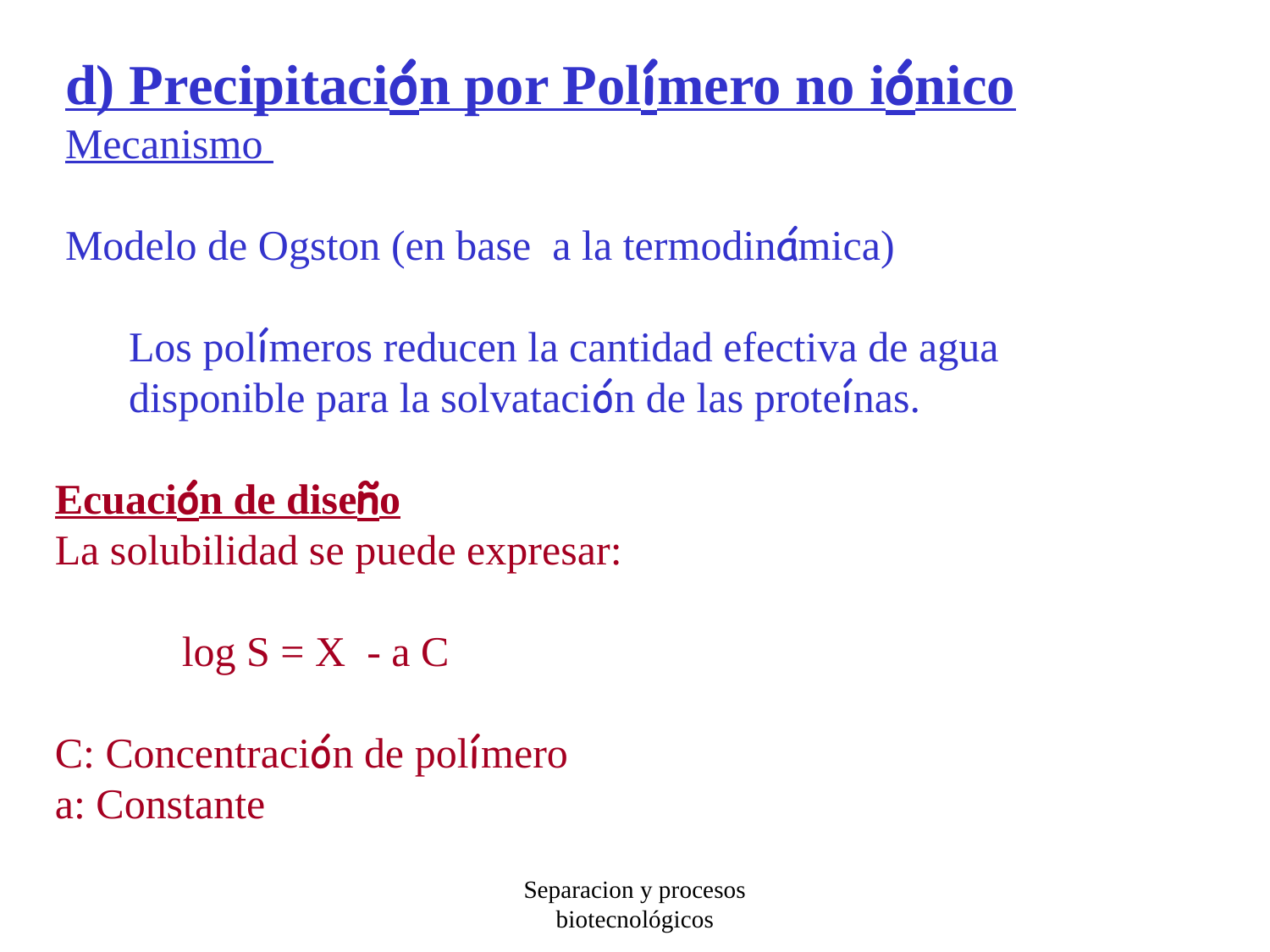

d) Precipitación por Polímero no iónico
Mecanismo

Modelo de Ogston (en base  a la termodinámica)

	Los polímeros reducen la cantidad efectiva de agua disponible para la solvatación de las proteínas.
Ecuación de diseño
La solubilidad se puede expresar:

	log S = X  - a C

C: Concentración de polímero
a: Constante

Separacion y procesos biotecnológicos